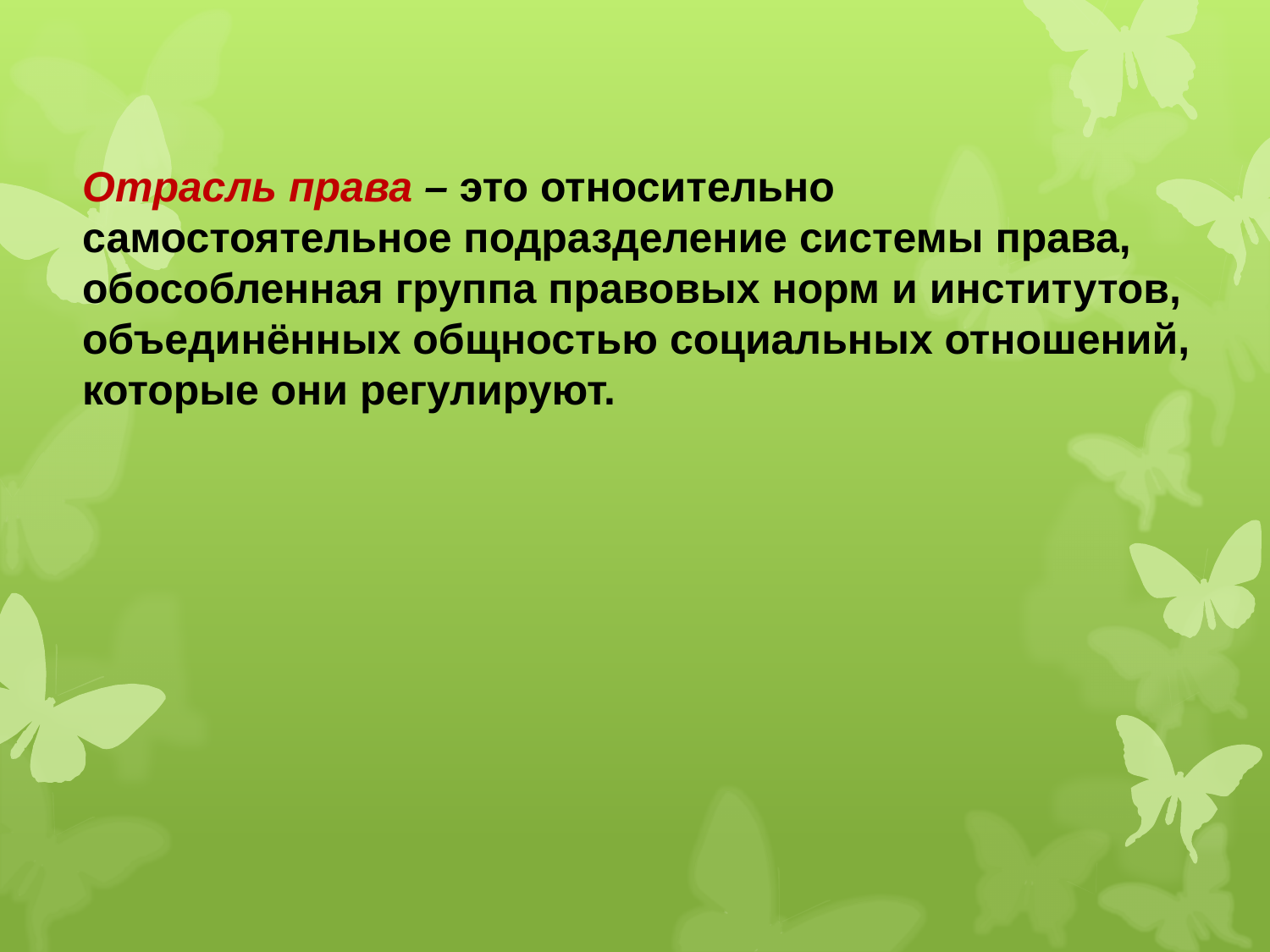

# Отрасль права – это относительно самостоятельное подразделение системы права, обособленная группа правовых норм и институтов, объединённых общностью социальных отношений, которые они регулируют.